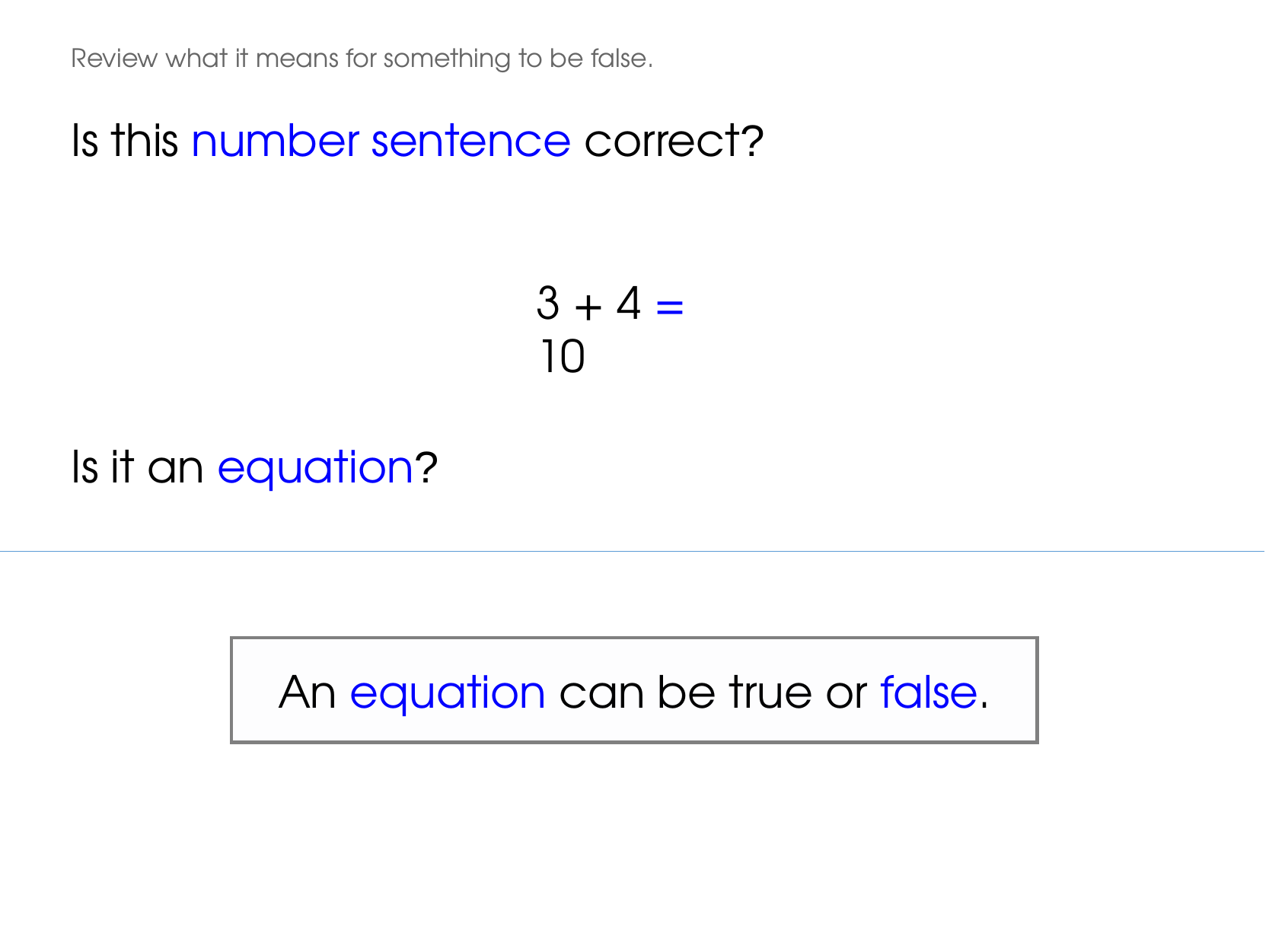

Review what it means for something to be false.
Is this number sentence correct?
3 + 4 = 10
Is it an equation?

An equation can be true or false.